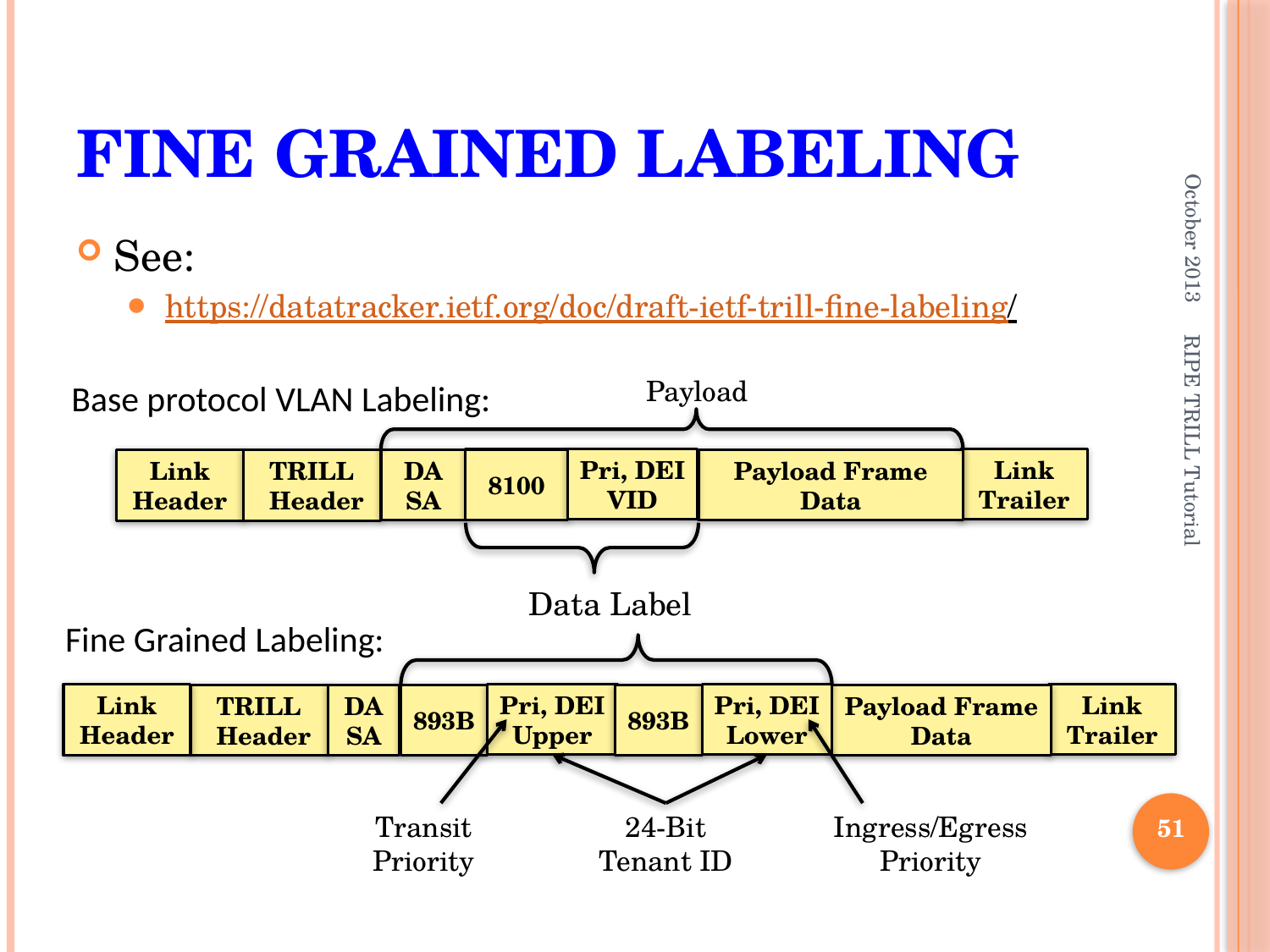

# Fine Grained Labeling

October 2013
See:
https://datatracker.ietf.org/doc/draft-ietf-trill-fine-labeling/

Payload
Base protocol VLAN Labeling:

Pri, DEI
VID
Link
Trailer
8100
Payload Frame
Data
Link
Header
  TRILL
  Header
DA
SA
RIPE TRILL Tutorial
Data Label

Fine Grained Labeling:
Link
Header
Pri, DEI
Upper
Pri, DEI
Lower
Link
Trailer
893B
893B
  TRILL
  Header
DA
SA
Payload Frame
Data
Transit
Priority
24-Bit Tenant ID
Ingress/Egress
Priority
51